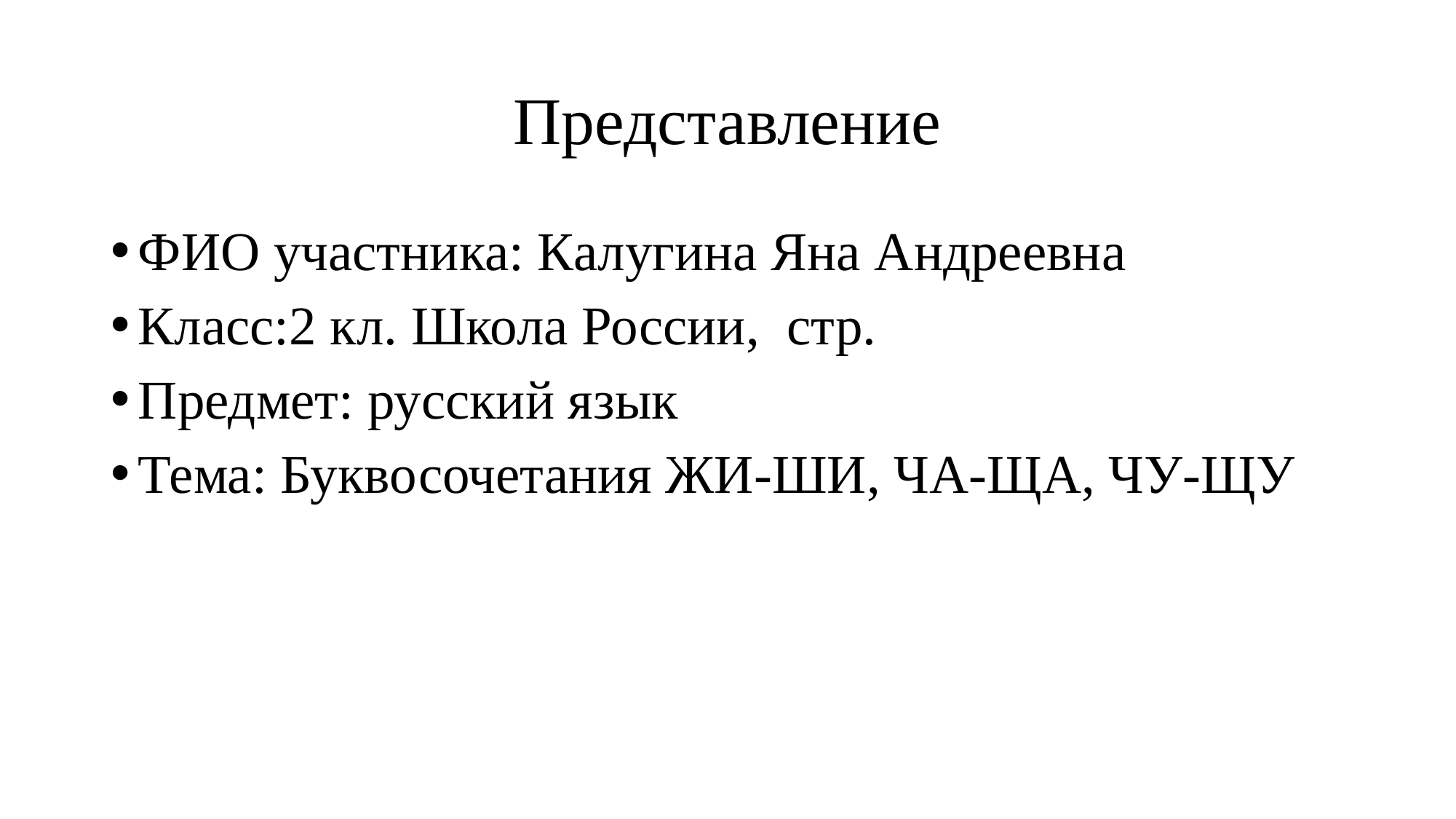

# Представление
ФИО участника: Калугина Яна Андреевна
Класс:2 кл. Школа России,  стр.
Предмет: русский язык
Тема: Буквосочетания ЖИ-ШИ, ЧА-ЩА, ЧУ-ЩУ